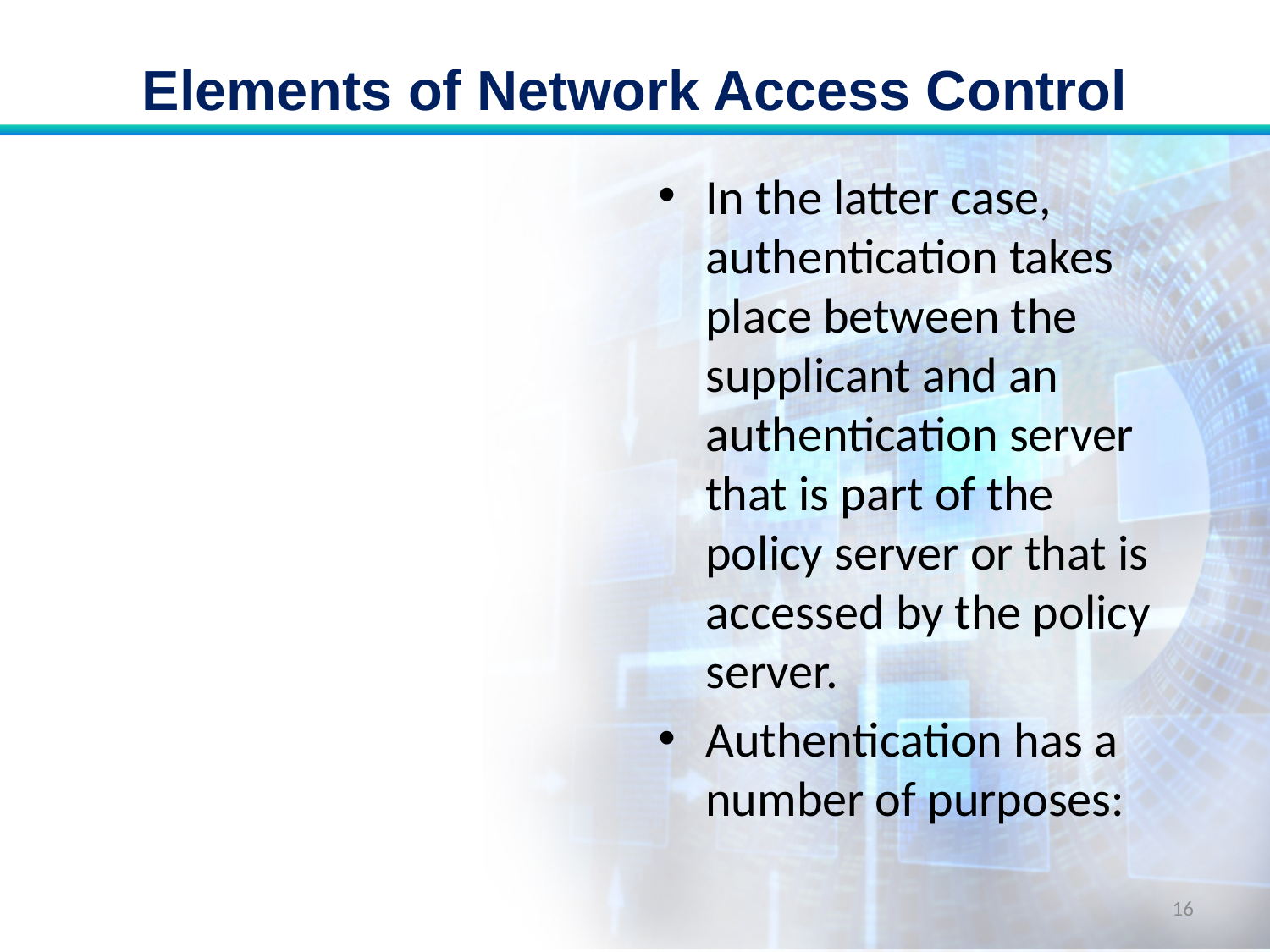

# Elements of Network Access Control
In the latter case, authentication takes place between the supplicant and an authentication server that is part of the policy server or that is accessed by the policy server.
Authentication has a number of purposes:
16